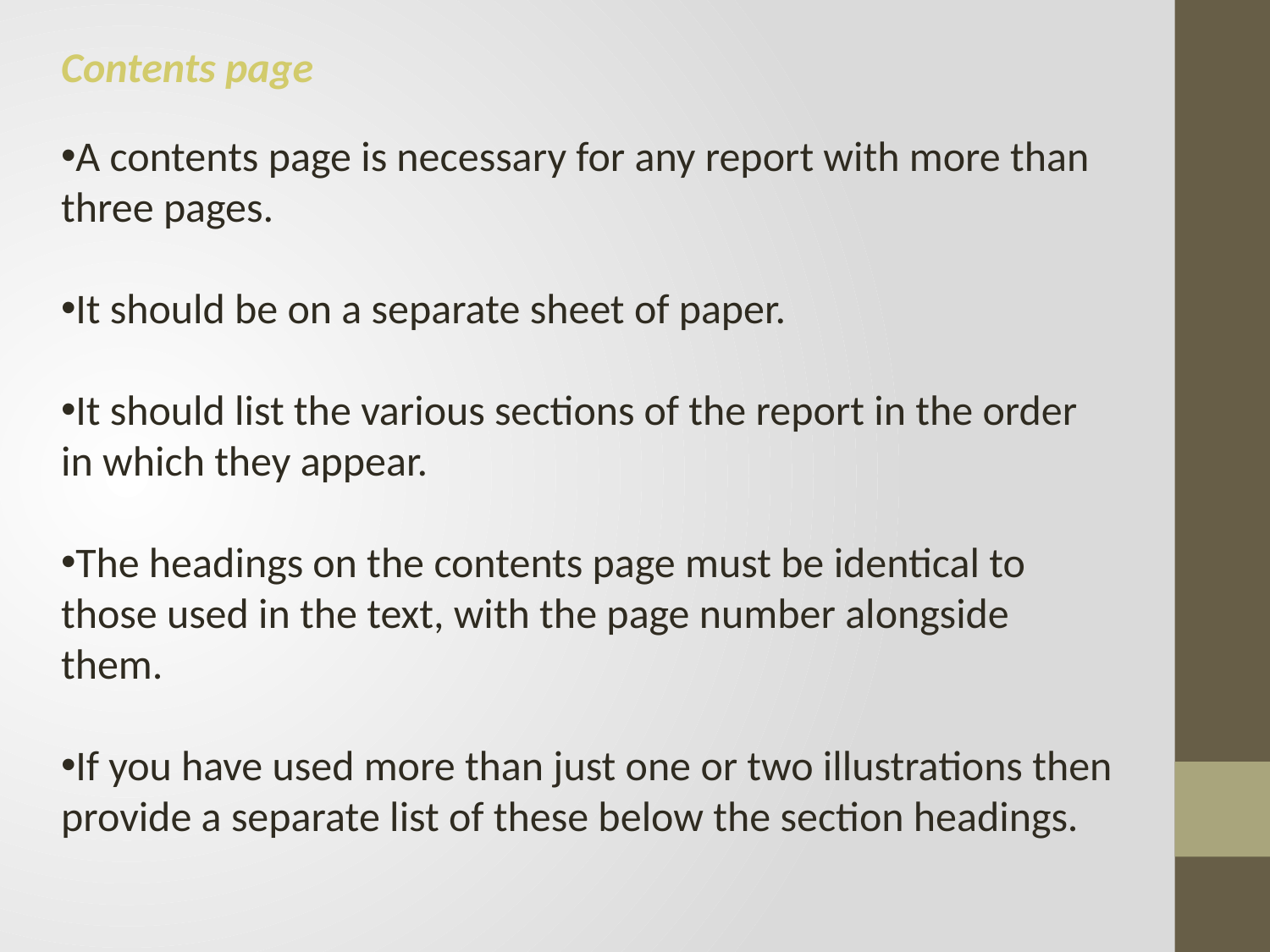

Contents page

A contents page is necessary for any report with more than three pages.

It should be on a separate sheet of paper.

It should list the various sections of the report in the order in which they appear.

The headings on the contents page must be identical to those used in the text, with the page number alongside them.

If you have used more than just one or two illustrations then provide a separate list of these below the section headings.